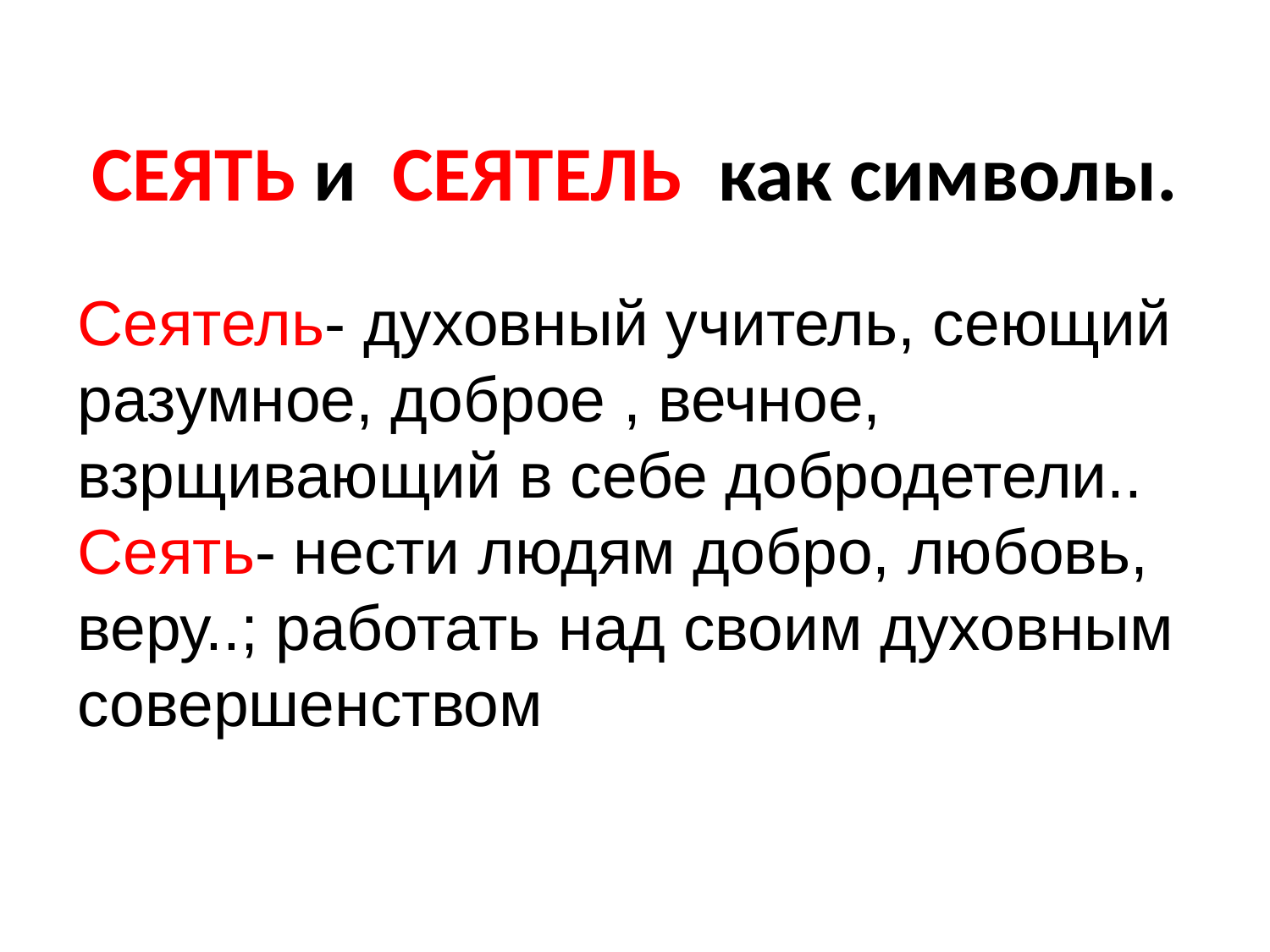

# СЕЯТЬ и  СЕЯТЕЛЬ  как символы.
Сеятель- духовный учитель, сеющий разумное, доброе , вечное, взрщивающий в себе добродетели..
Сеять- нести людям добро, любовь, веру..; работать над своим духовным совершенством